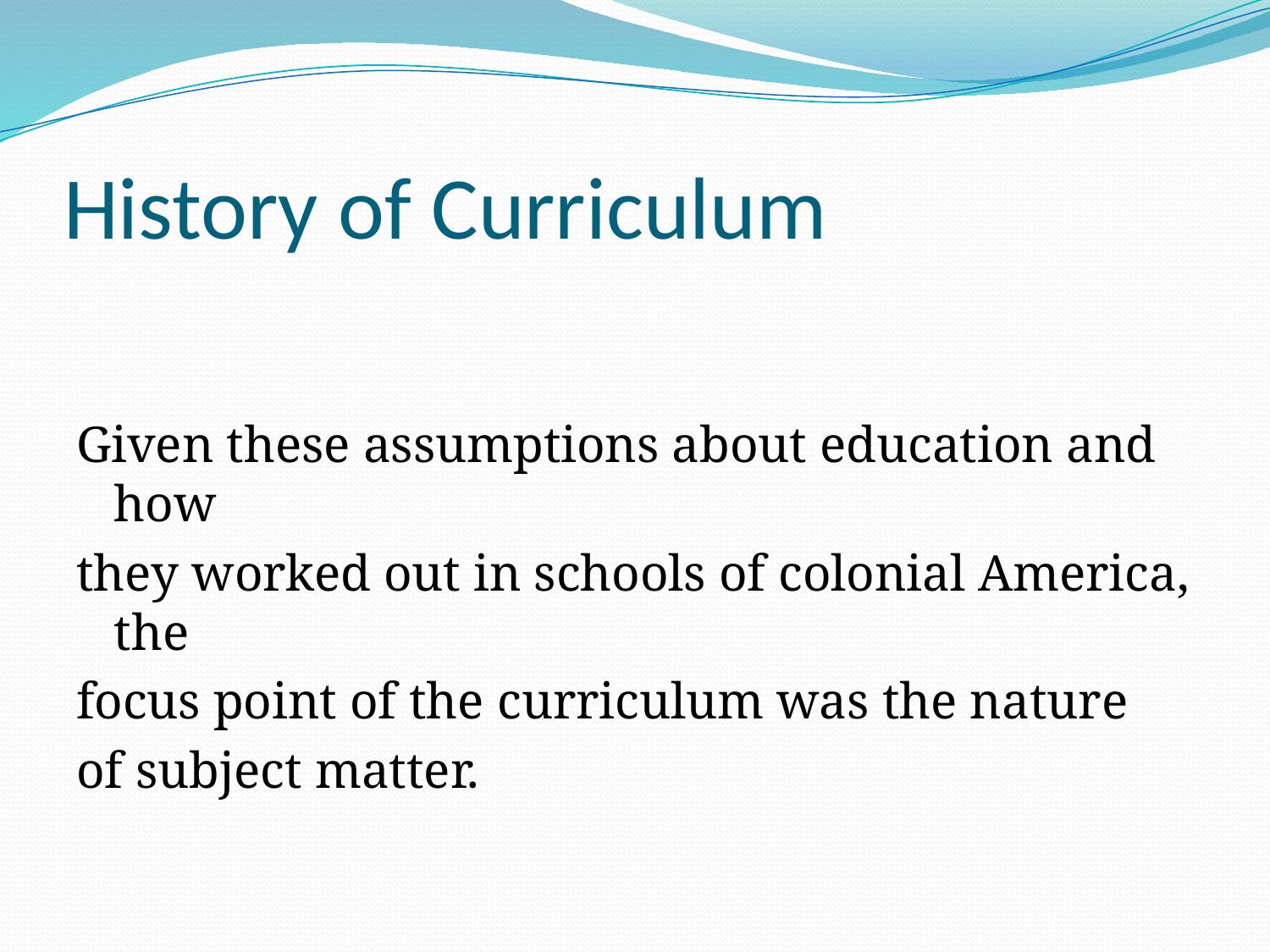

# History of Curriculum

Given these assumptions about education and how
they worked out in schools of colonial America, the
focus point of the curriculum was the nature
of subject matter.